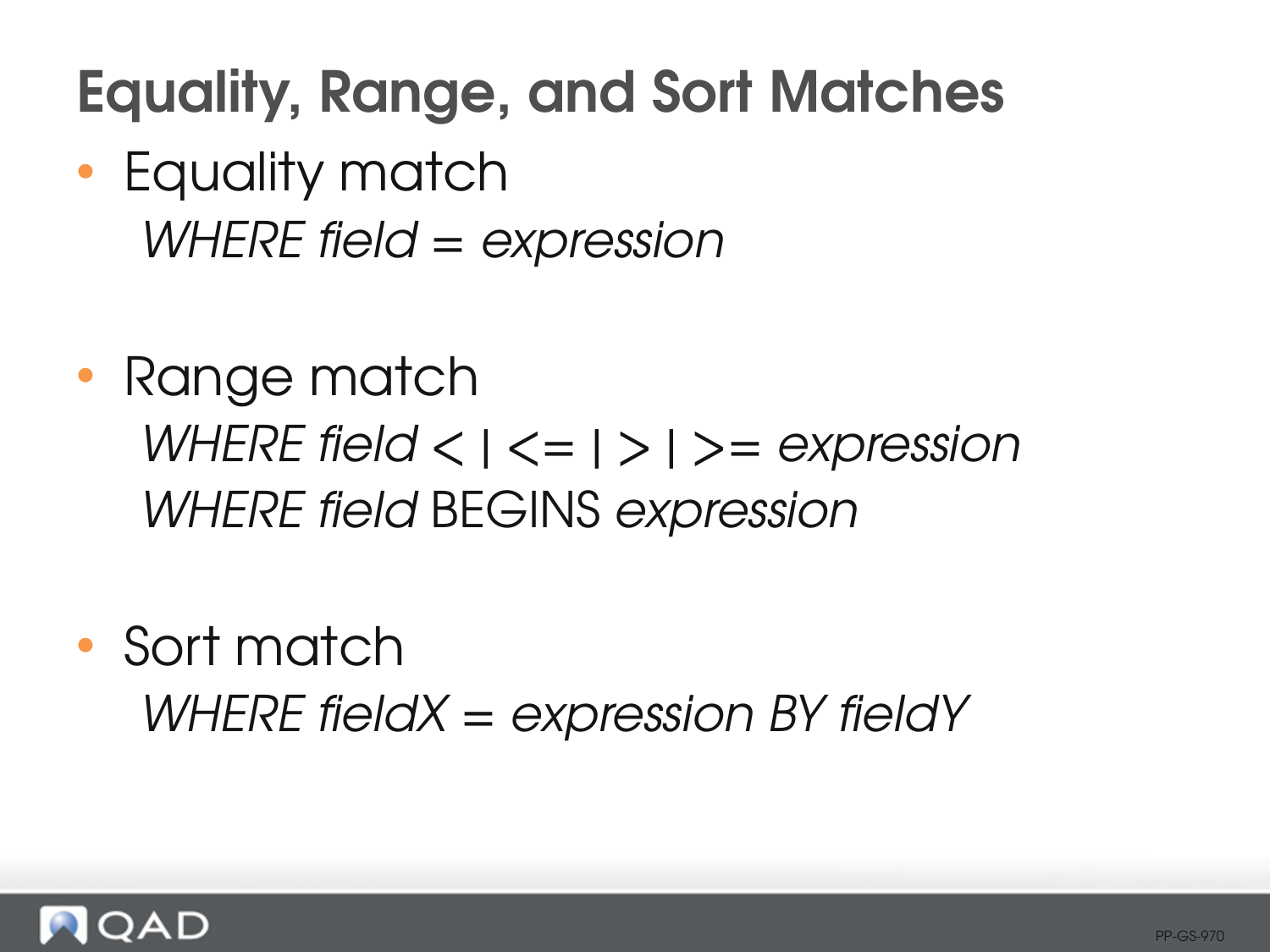

# Equality, Range, and Sort Matches
Equality match
WHERE field = expression

Range match
WHERE field < | <= | > | >= expression
WHERE field BEGINS expression

Sort match
WHERE fieldX = expression BY fieldY

PP-GS-970